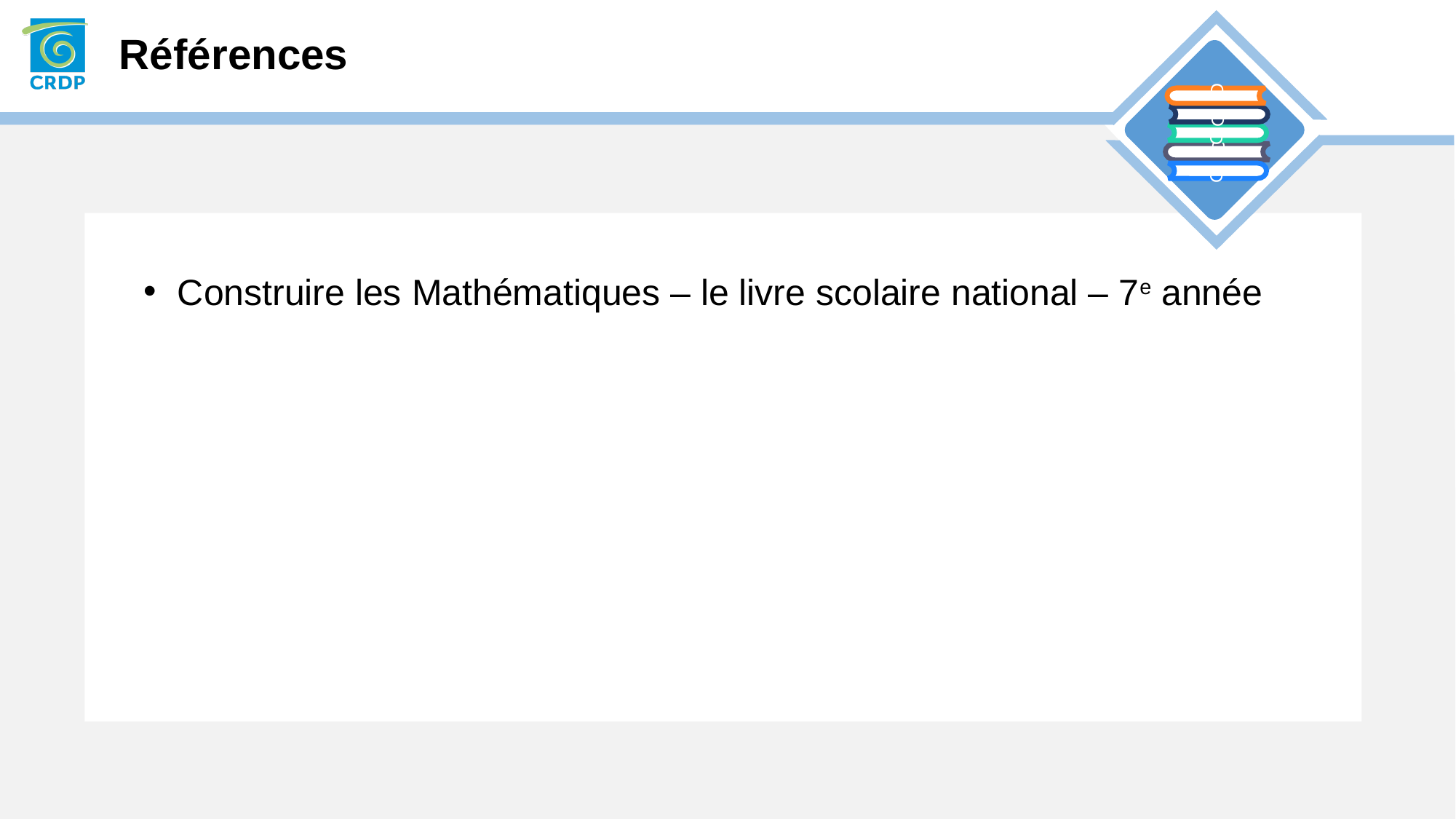

Construire les Mathématiques – le livre scolaire national – 7e année